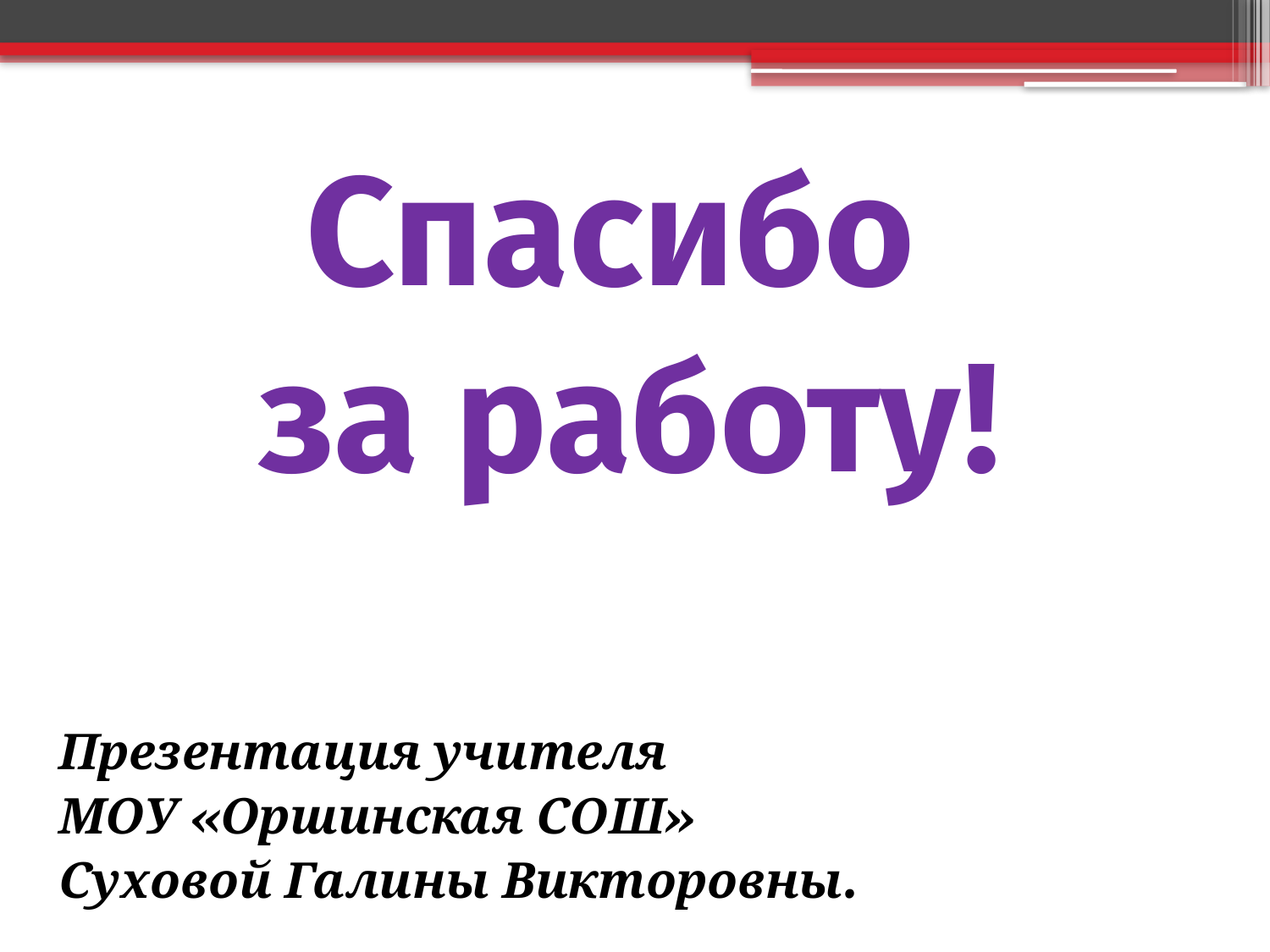

# Спасибо за работу!
Презентация учителя
МОУ «Оршинская СОШ»
Суховой Галины Викторовны.